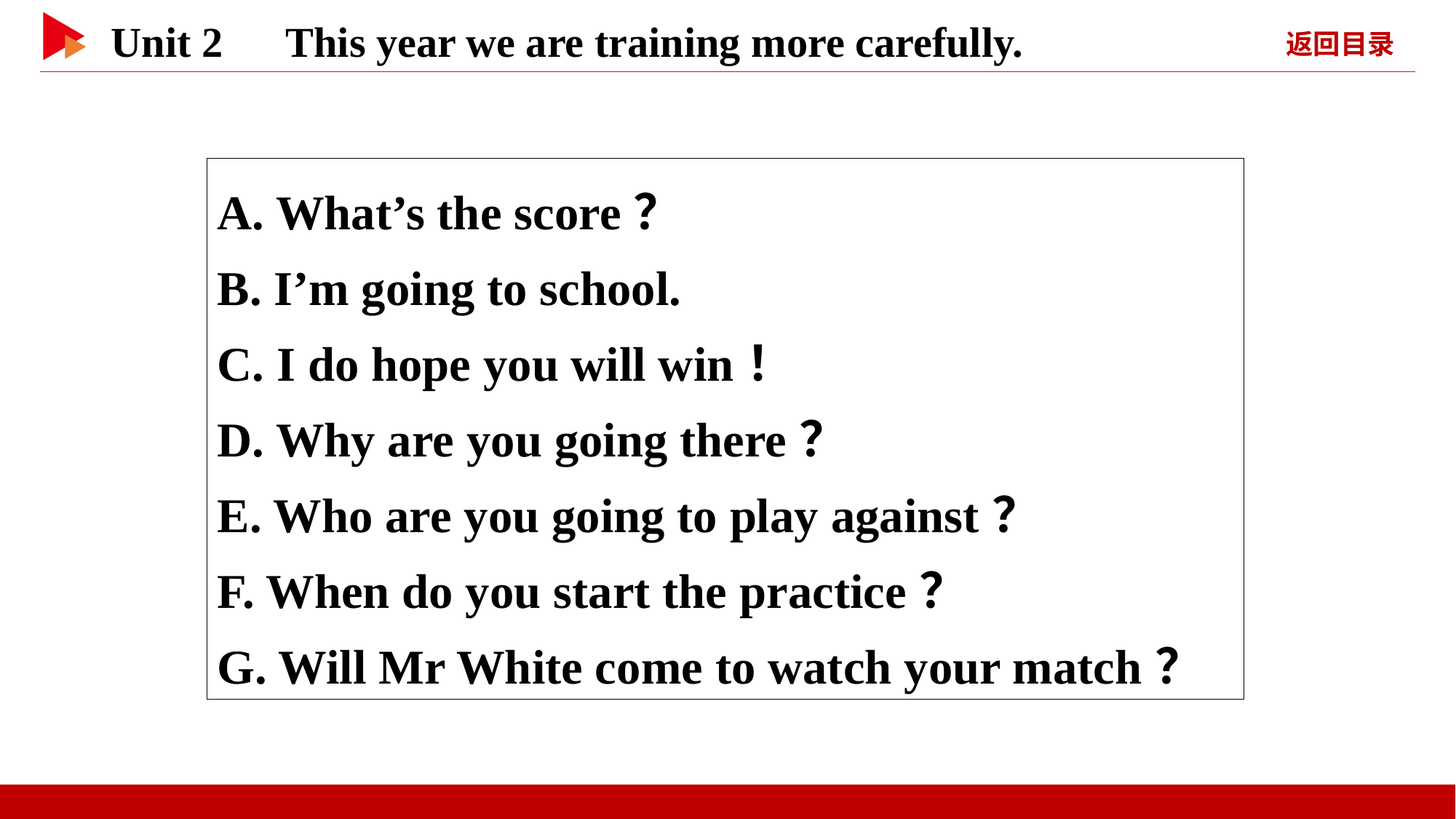

A. What’s the score？
B. I’m going to school.
C. I do hope you will win！
D. Why are you going there？
E. Who are you going to play against？
F. When do you start the practice？
G. Will Mr White come to watch your match？